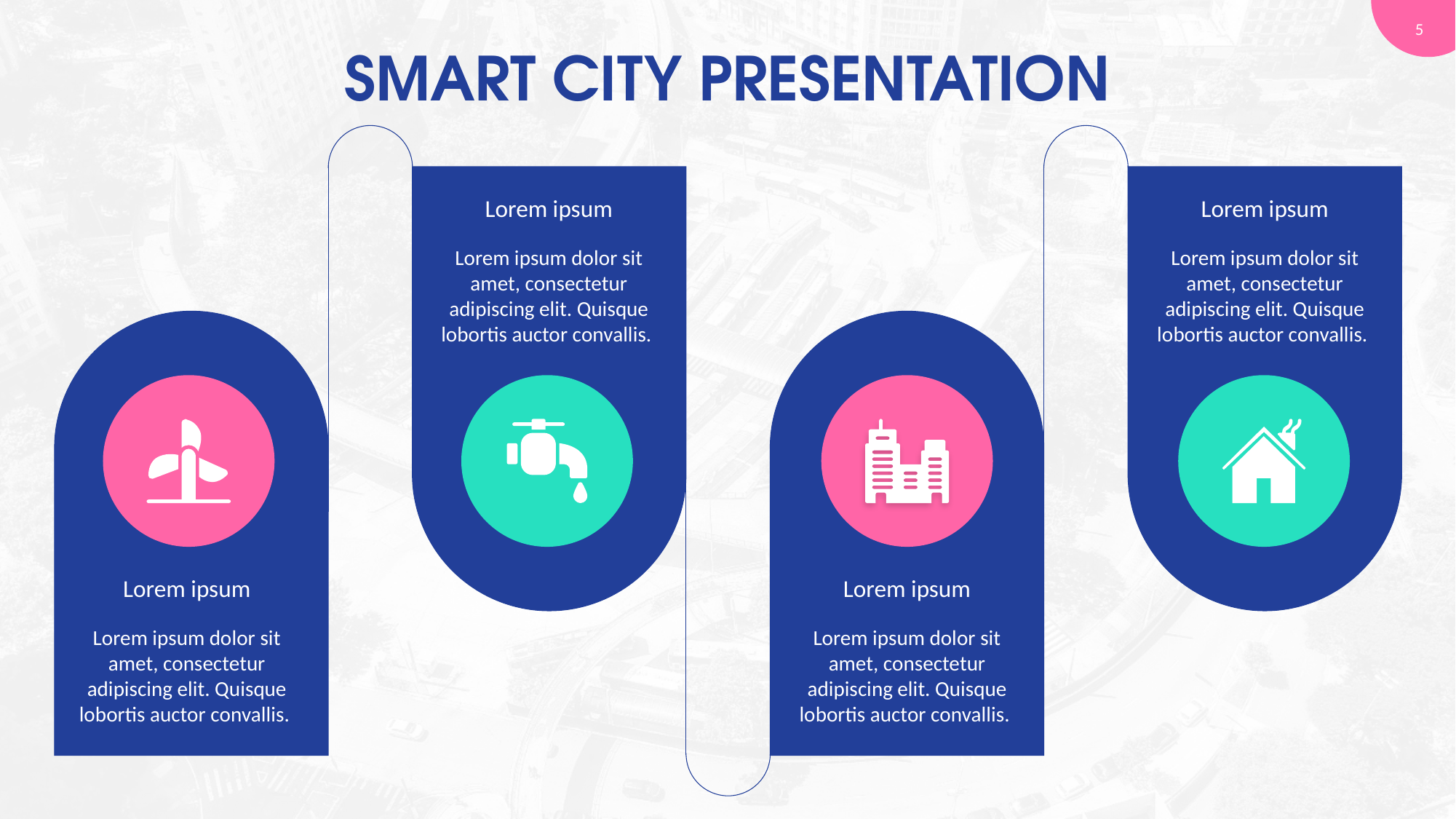

5
# SMART CITY PRESENTATION

Lorem ipsum
Lorem ipsum dolor sit amet, consectetur adipiscing elit. Quisque lobortis auctor convallis.
Lorem ipsum
Lorem ipsum dolor sit amet, consectetur adipiscing elit. Quisque lobortis auctor convallis.

Lorem ipsum
Lorem ipsum dolor sit amet, consectetur adipiscing elit. Quisque lobortis auctor convallis.
Lorem ipsum
Lorem ipsum dolor sit amet, consectetur adipiscing elit. Quisque lobortis auctor convallis.